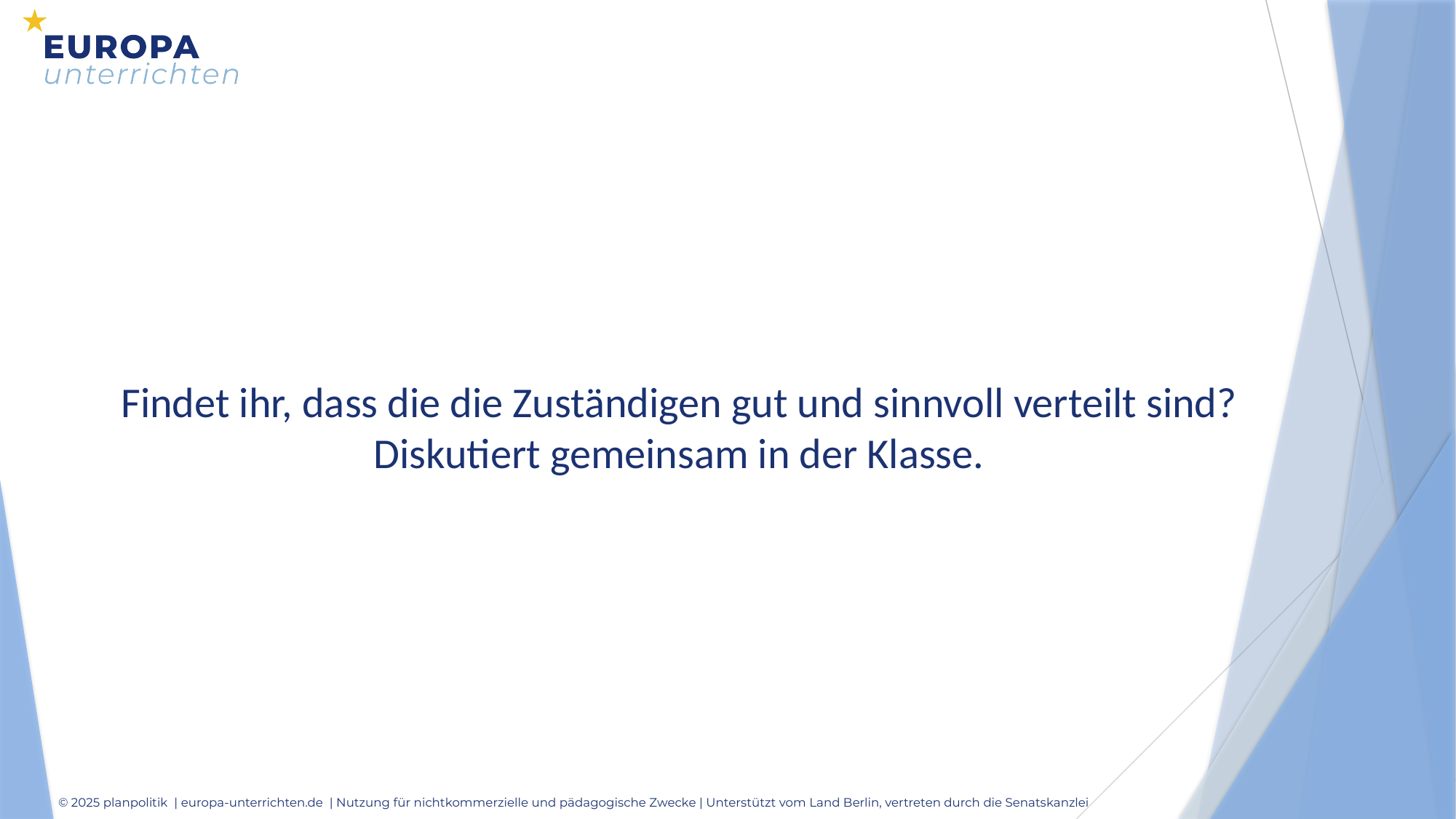

Findet ihr, dass die die Zuständigen gut und sinnvoll verteilt sind? Diskutiert gemeinsam in der Klasse.